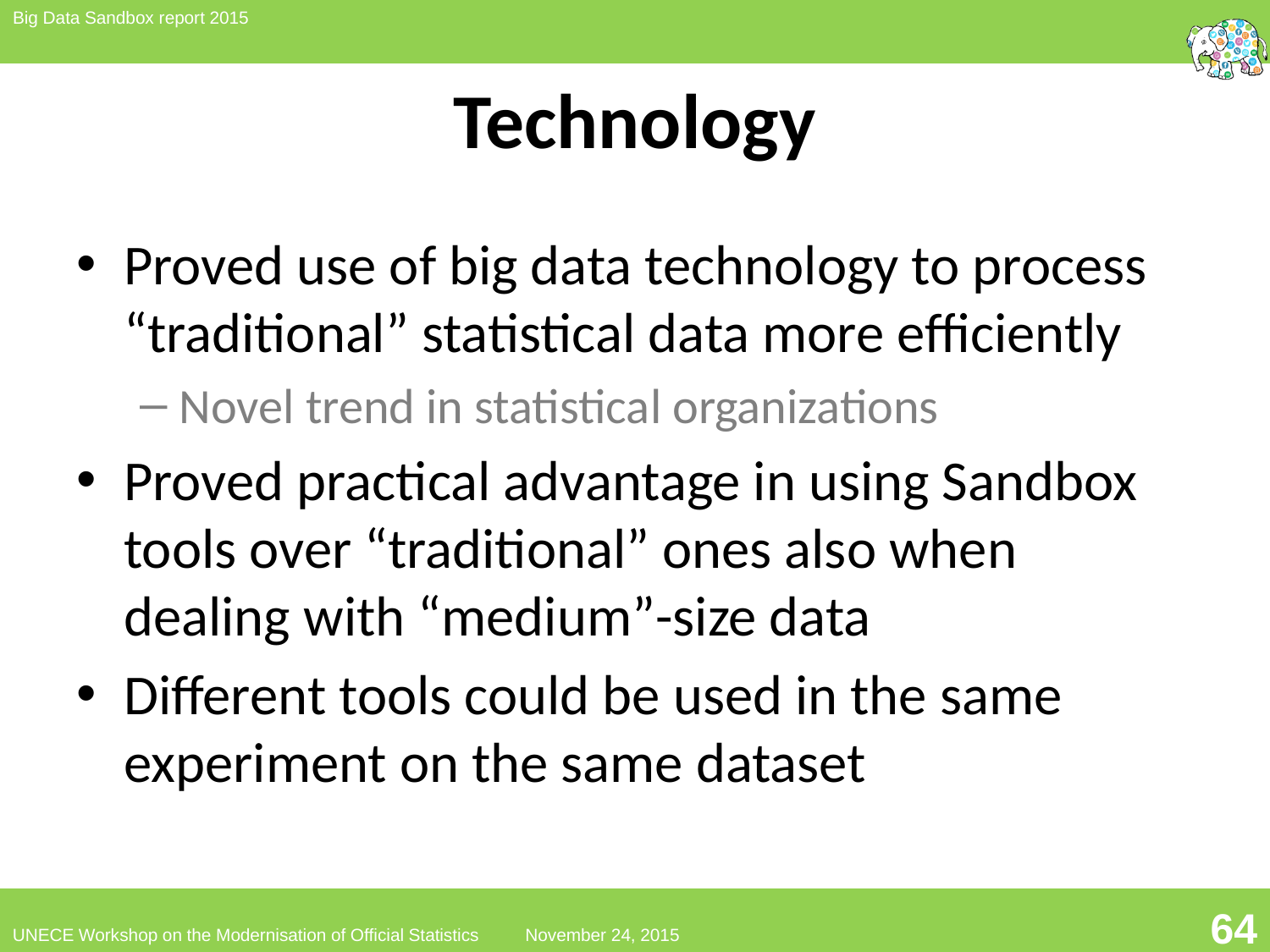

# Technology
Proved use of big data technology to process “traditional” statistical data more efficiently
Novel trend in statistical organizations
Proved practical advantage in using Sandbox tools over “traditional” ones also when dealing with “medium”-size data
Different tools could be used in the same experiment on the same dataset
64